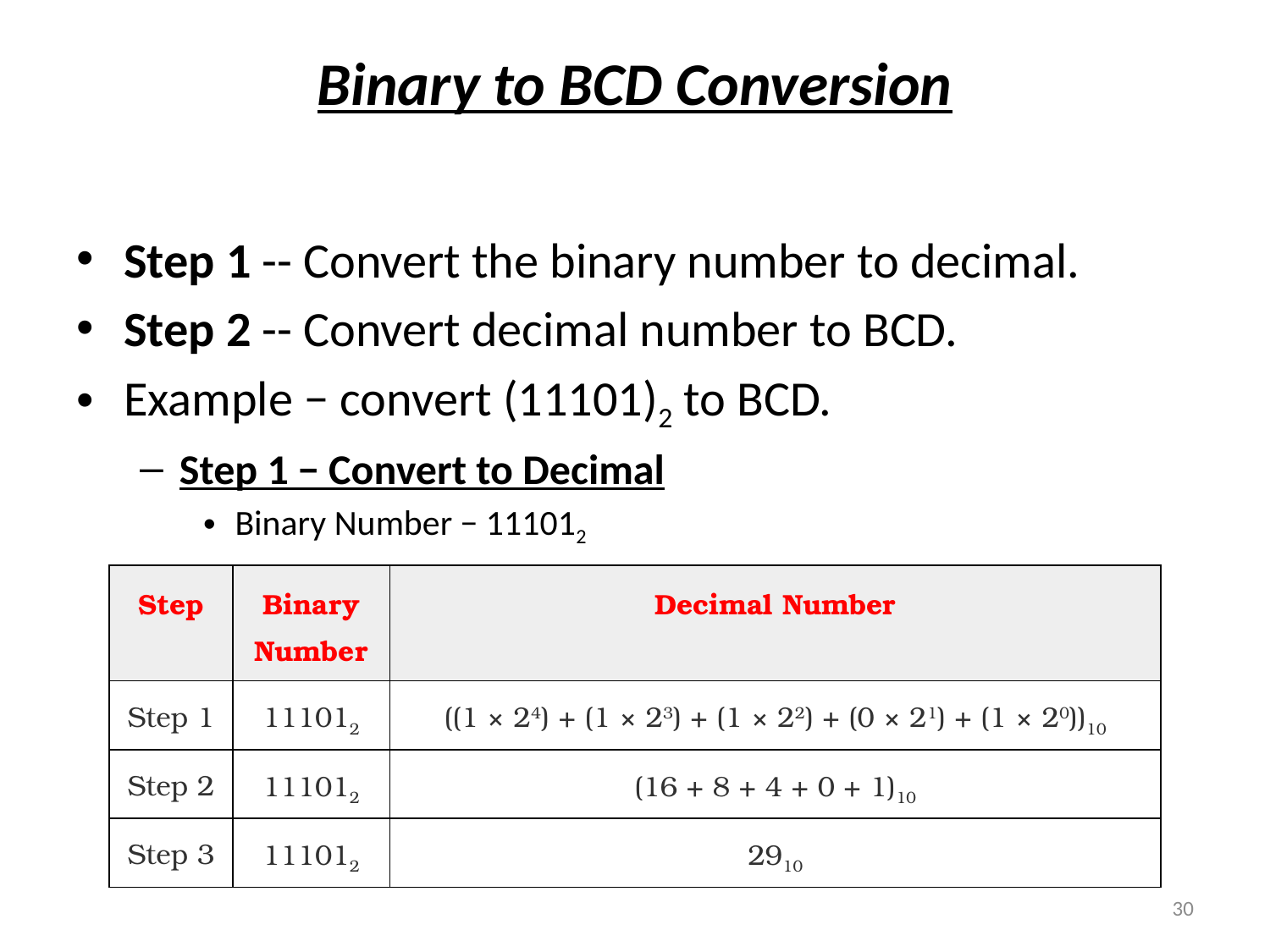

# Binary to BCD Conversion
Step 1 -- Convert the binary number to decimal.
Step 2 -- Convert decimal number to BCD.
Example − convert (11101)2 to BCD.
Step 1 − Convert to Decimal
Binary Number − 111012

| Step | Binary Number | Decimal Number |
| --- | --- | --- |
| Step 1 | 111012 | ((1 × 24) + (1 × 23) + (1 × 22) + (0 × 21) + (1 × 20))10 |
| Step 2 | 111012 | (16 + 8 + 4 + 0 + 1)10 |
| Step 3 | 111012 | 2910 |
30